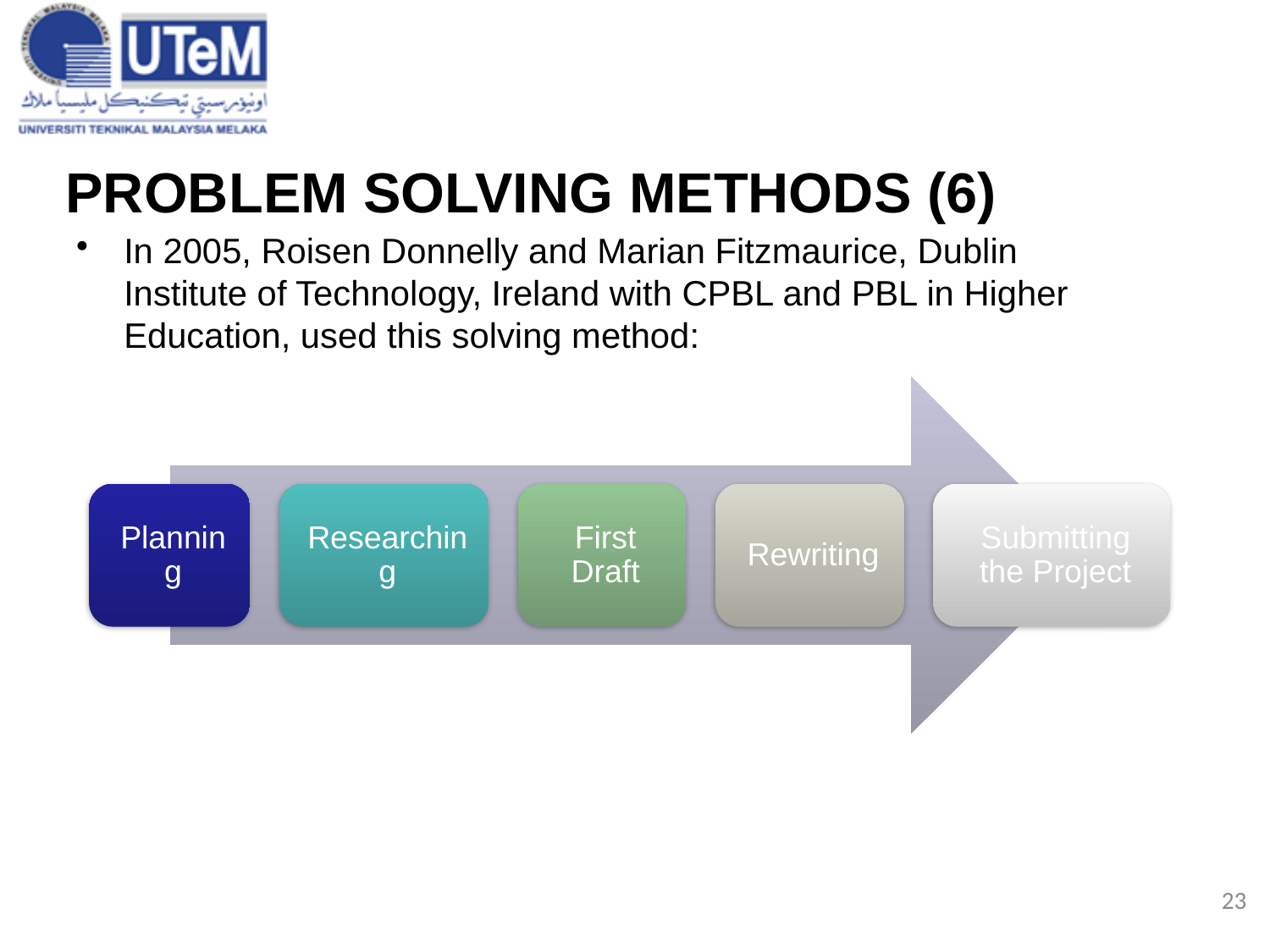

23
# PROBLEM SOLVING METHODS (6)
In 2005, Roisen Donnelly and Marian Fitzmaurice, Dublin Institute of Technology, Ireland with CPBL and PBL in Higher Education, used this solving method:

Planning
Researching
First Draft
Rewriting
Submitting the Project
3/20/2019